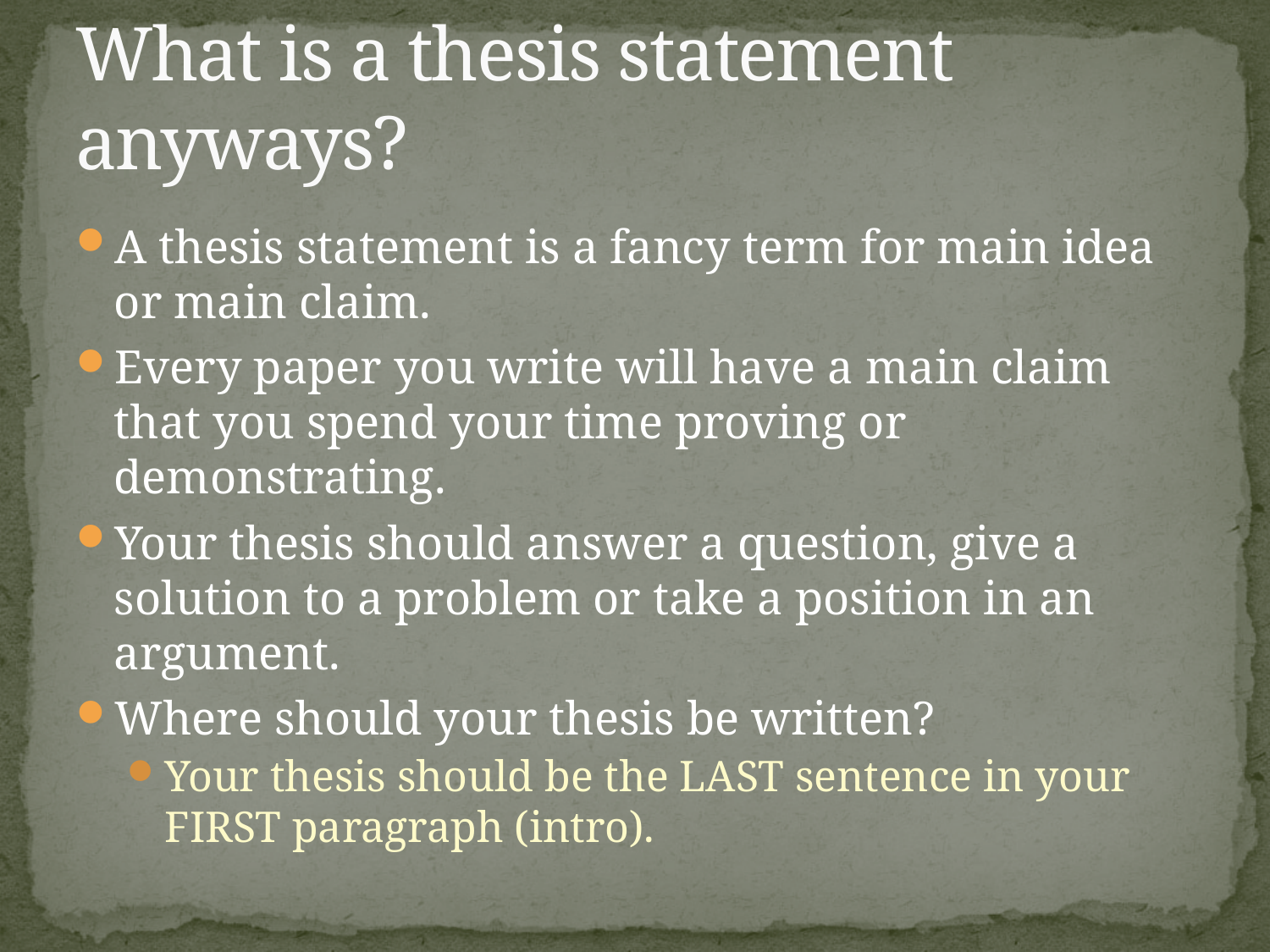

# What is a thesis statement anyways?
A thesis statement is a fancy term for main idea or main claim.
Every paper you write will have a main claim that you spend your time proving or demonstrating.
Your thesis should answer a question, give a solution to a problem or take a position in an argument.
Where should your thesis be written?
Your thesis should be the LAST sentence in your FIRST paragraph (intro).